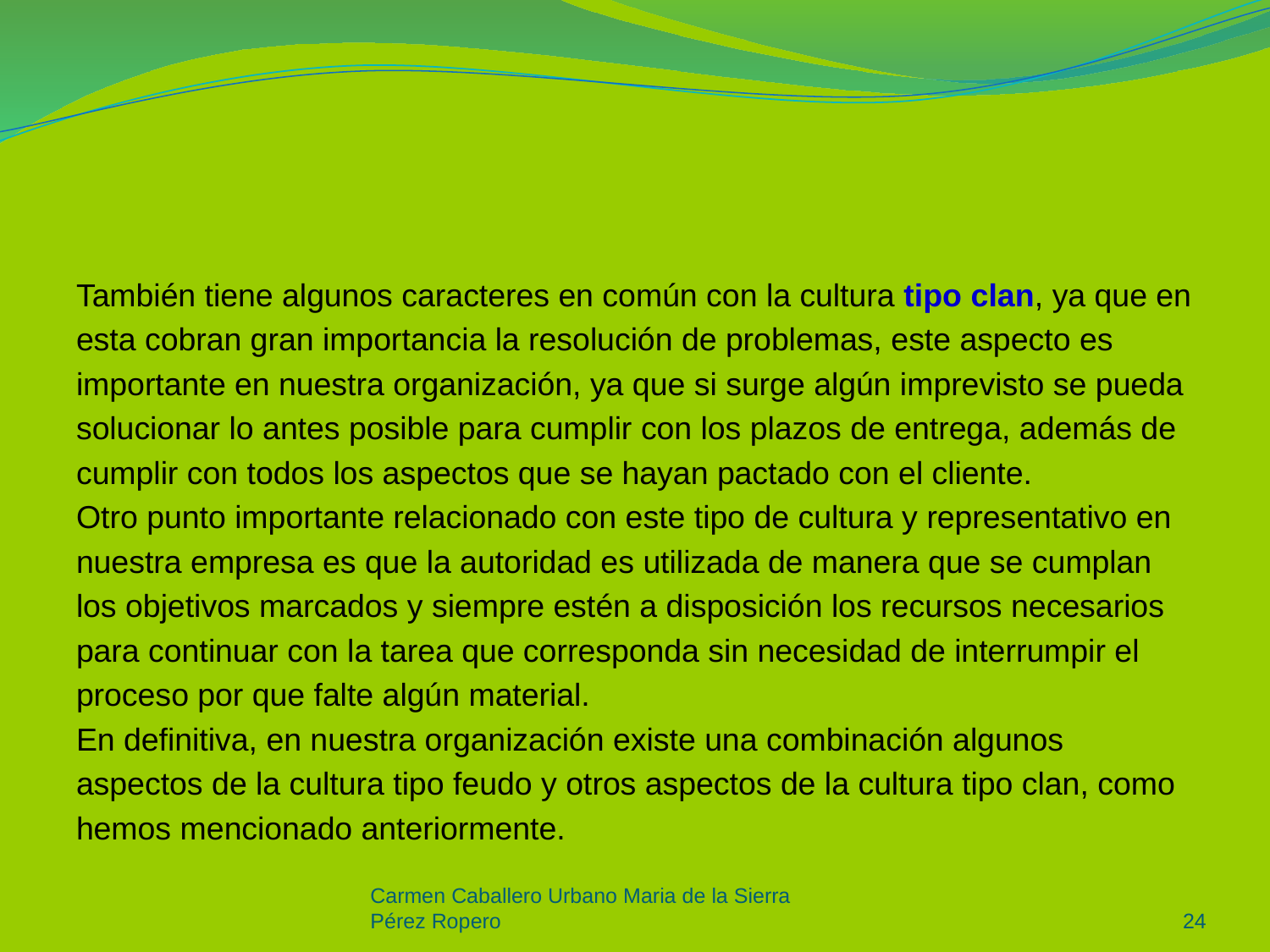

#
También tiene algunos caracteres en común con la cultura tipo clan, ya que en
esta cobran gran importancia la resolución de problemas, este aspecto es
importante en nuestra organización, ya que si surge algún imprevisto se pueda
solucionar lo antes posible para cumplir con los plazos de entrega, además de
cumplir con todos los aspectos que se hayan pactado con el cliente.
Otro punto importante relacionado con este tipo de cultura y representativo en
nuestra empresa es que la autoridad es utilizada de manera que se cumplan
los objetivos marcados y siempre estén a disposición los recursos necesarios
para continuar con la tarea que corresponda sin necesidad de interrumpir el
proceso por que falte algún material.
En definitiva, en nuestra organización existe una combinación algunos
aspectos de la cultura tipo feudo y otros aspectos de la cultura tipo clan, como
hemos mencionado anteriormente.
Carmen Caballero Urbano Maria de la Sierra Pérez Ropero
24